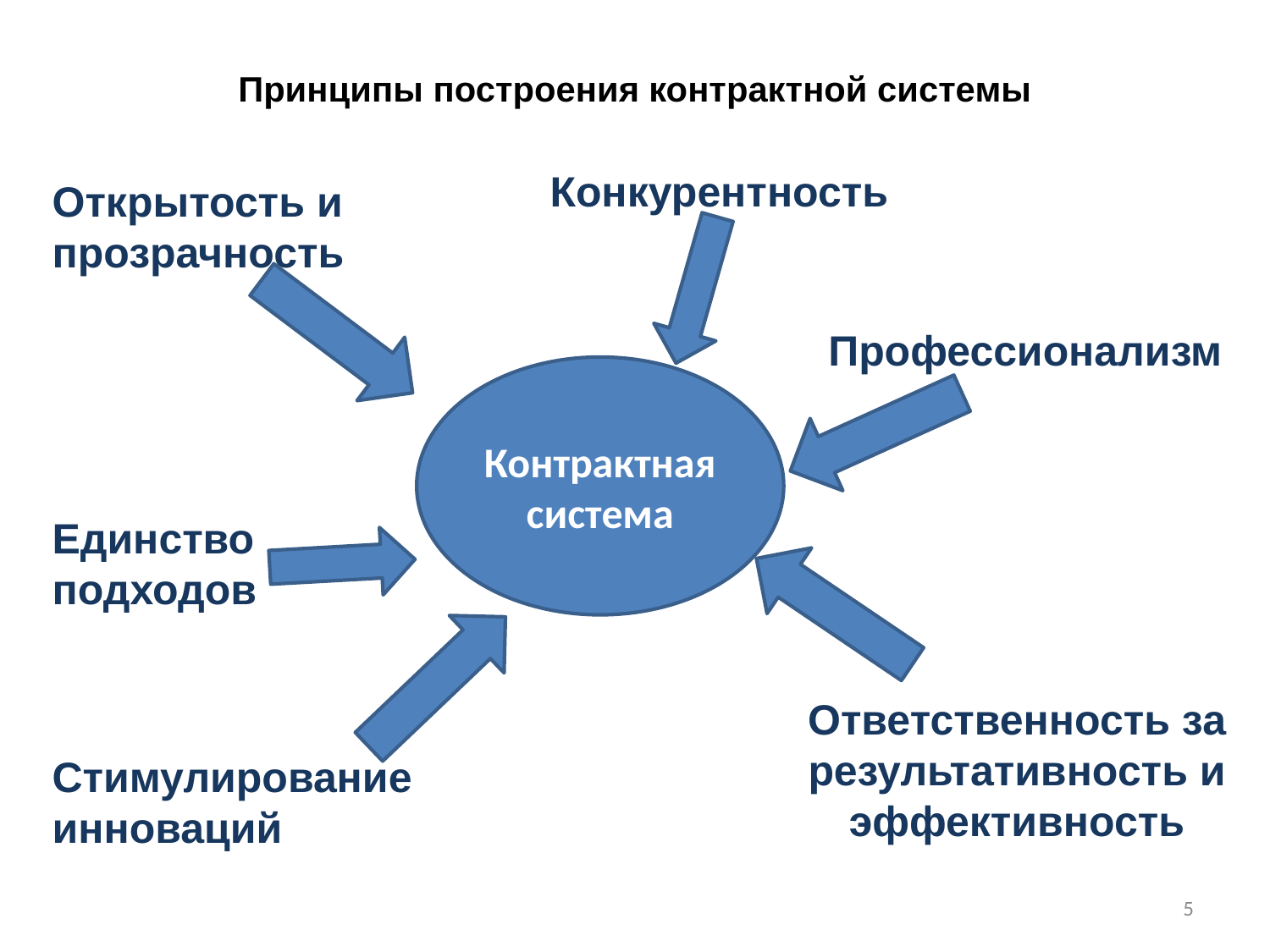

Принципы построения контрактной системы
Конкурентность
Открытость и прозрачность

Профессионализм
Контрактная система

Единство подходов

Ответственность за результативность и эффективность
Стимулирование инноваций
5